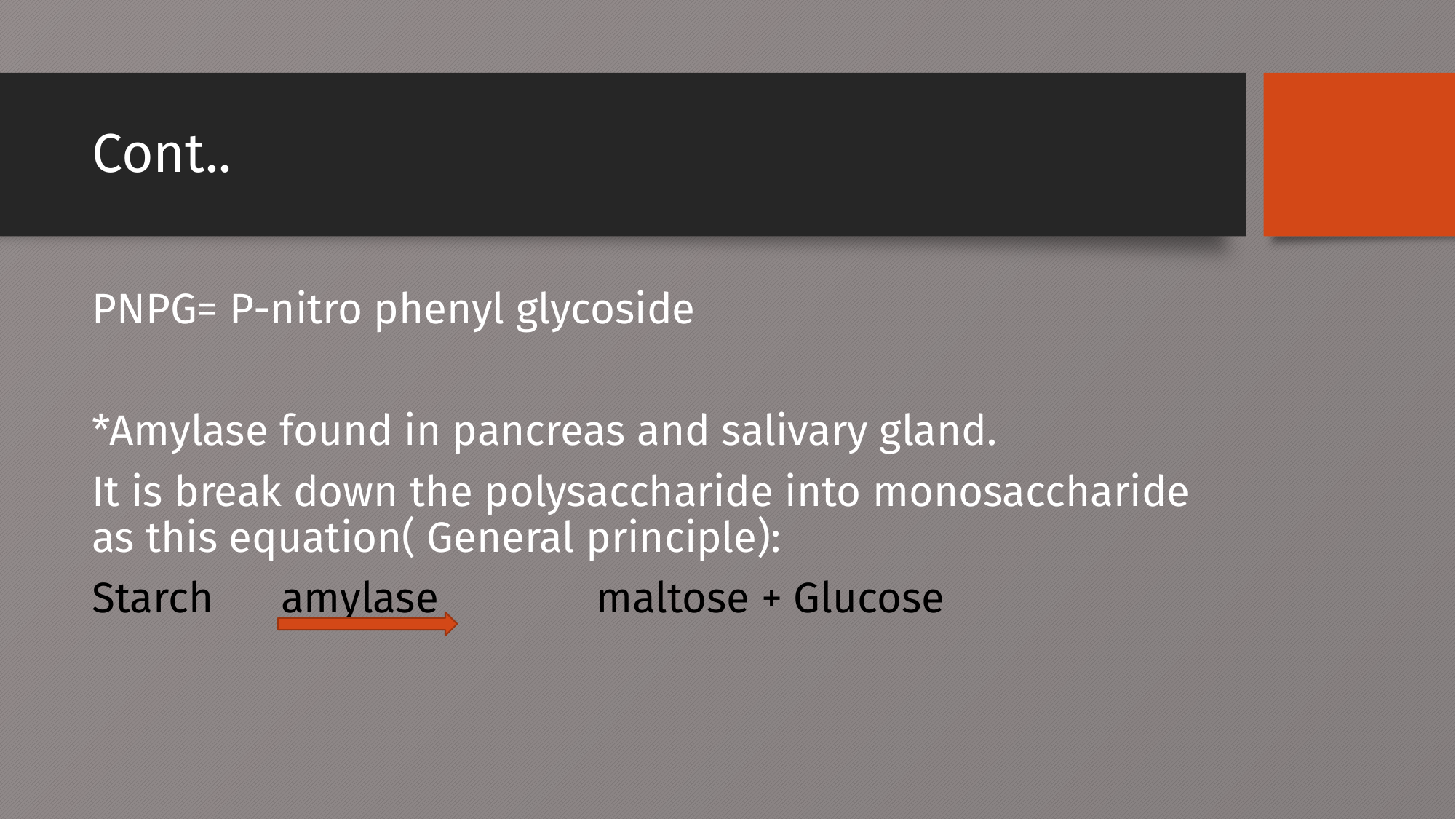

# Cont..
PNPG= P-nitro phenyl glycoside

*Amylase found in pancreas and salivary gland.
It is break down the polysaccharide into monosaccharide as this equation( General principle):
Starch      amylase              maltose + Glucose